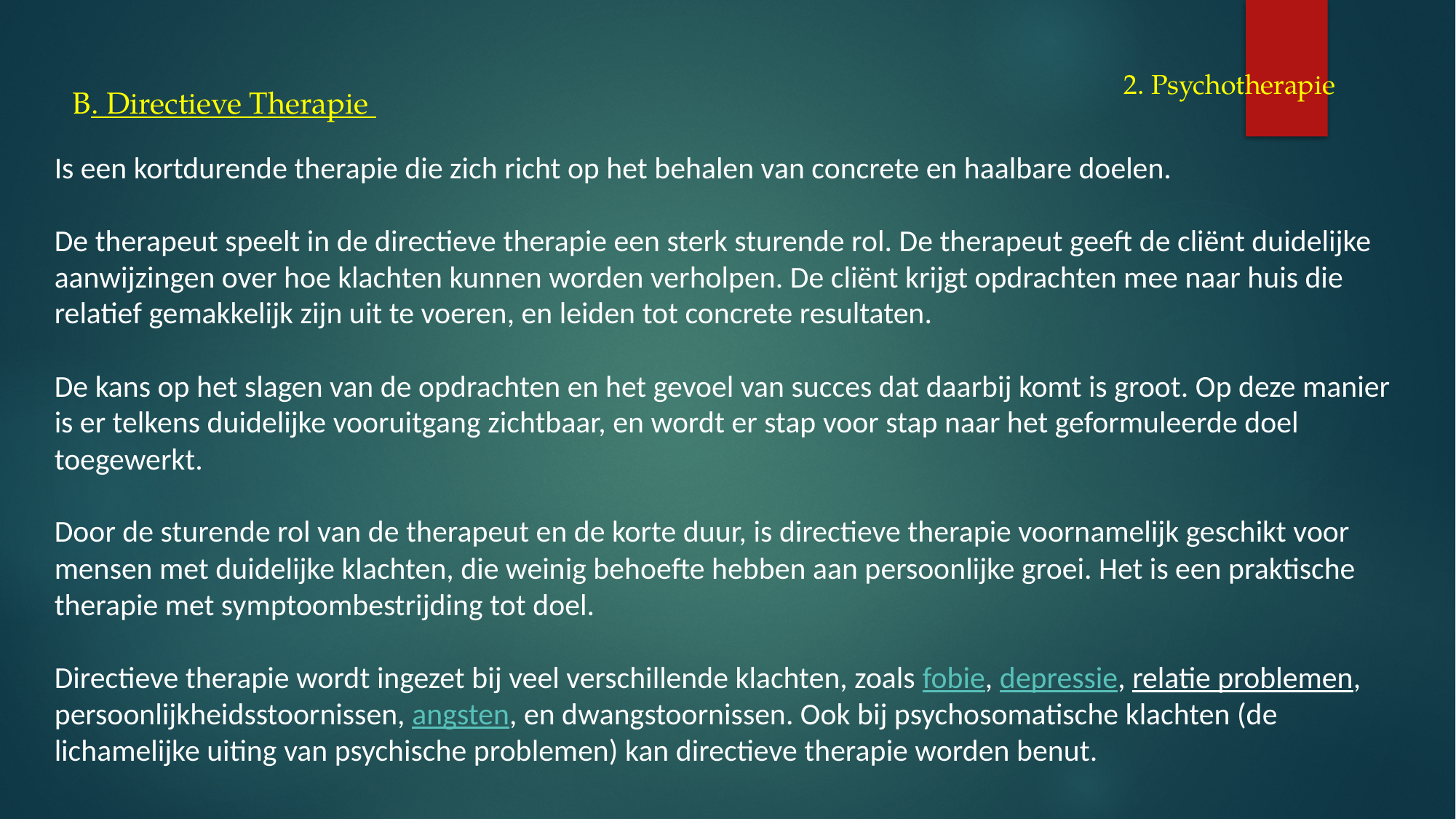

2. Psychotherapie
  B. Directieve Therapie
Is een kortdurende therapie die zich richt op het behalen van concrete en haalbare doelen.

De therapeut speelt in de directieve therapie een sterk sturende rol. De therapeut geeft de cliënt duidelijke aanwijzingen over hoe klachten kunnen worden verholpen. De cliënt krijgt opdrachten mee naar huis die relatief gemakkelijk zijn uit te voeren, en leiden tot concrete resultaten.

De kans op het slagen van de opdrachten en het gevoel van succes dat daarbij komt is groot. Op deze manier is er telkens duidelijke vooruitgang zichtbaar, en wordt er stap voor stap naar het geformuleerde doel toegewerkt.

Door de sturende rol van de therapeut en de korte duur, is directieve therapie voornamelijk geschikt voor mensen met duidelijke klachten, die weinig behoefte hebben aan persoonlijke groei. Het is een praktische therapie met symptoombestrijding tot doel.

Directieve therapie wordt ingezet bij veel verschillende klachten, zoals fobie, depressie, relatie problemen, persoonlijkheidsstoornissen, angsten, en dwangstoornissen. Ook bij psychosomatische klachten (de lichamelijke uiting van psychische problemen) kan directieve therapie worden benut.